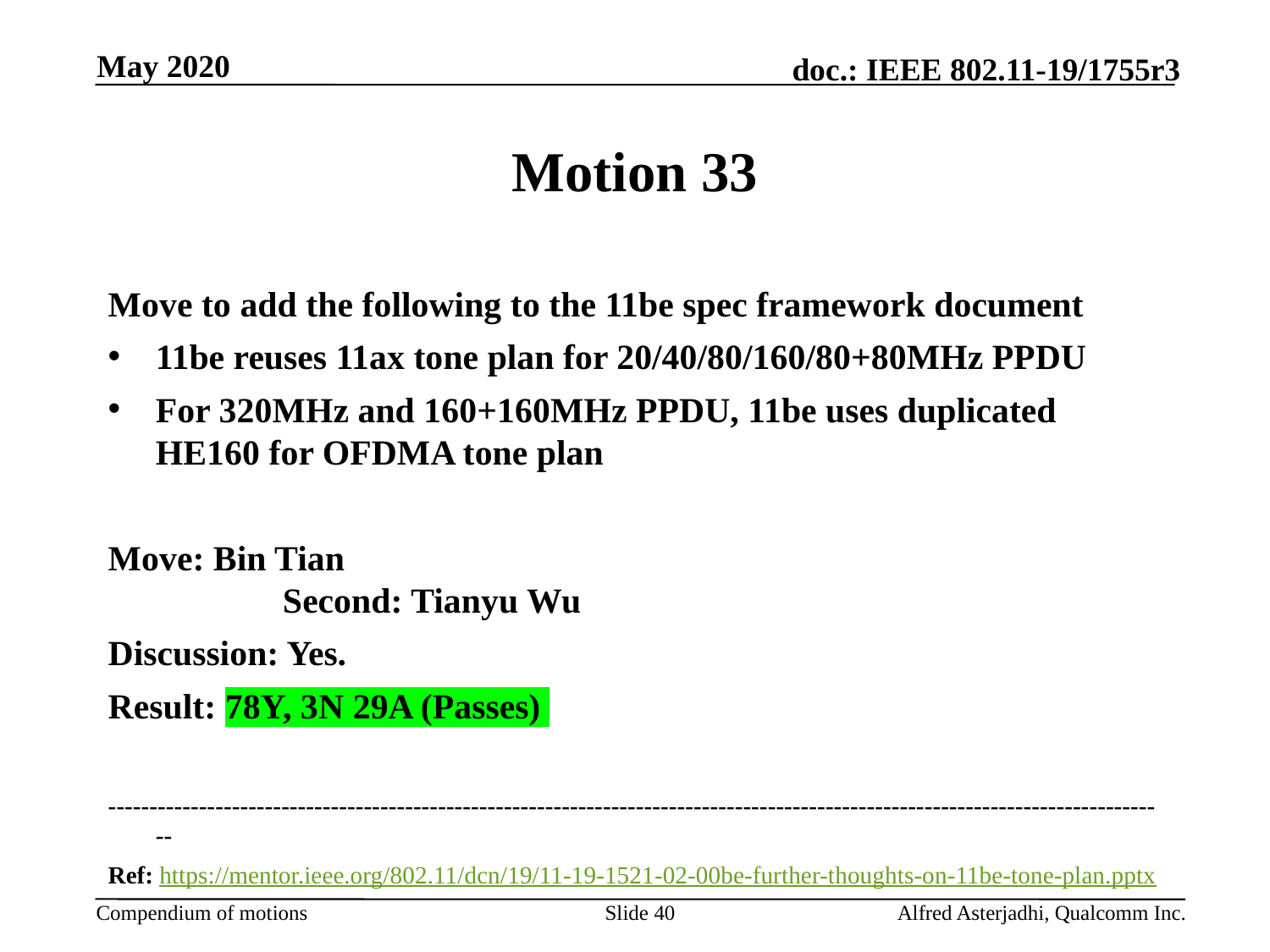

May 2020
# Motion 33
Move to add the following to the 11be spec framework document
11be reuses 11ax tone plan for 20/40/80/160/80+80MHz PPDU
For 320MHz and 160+160MHz PPDU, 11be uses duplicated HE160 for OFDMA tone plan

Move: Bin Tian							Second: Tianyu Wu
Discussion: Yes.
Result: 78Y, 3N 29A (Passes)

---------------------------------------------------------------------------------------------------------------------------------
Ref: https://mentor.ieee.org/802.11/dcn/19/11-19-1521-02-00be-further-thoughts-on-11be-tone-plan.pptx

Slide 40
Alfred Asterjadhi, Qualcomm Inc.